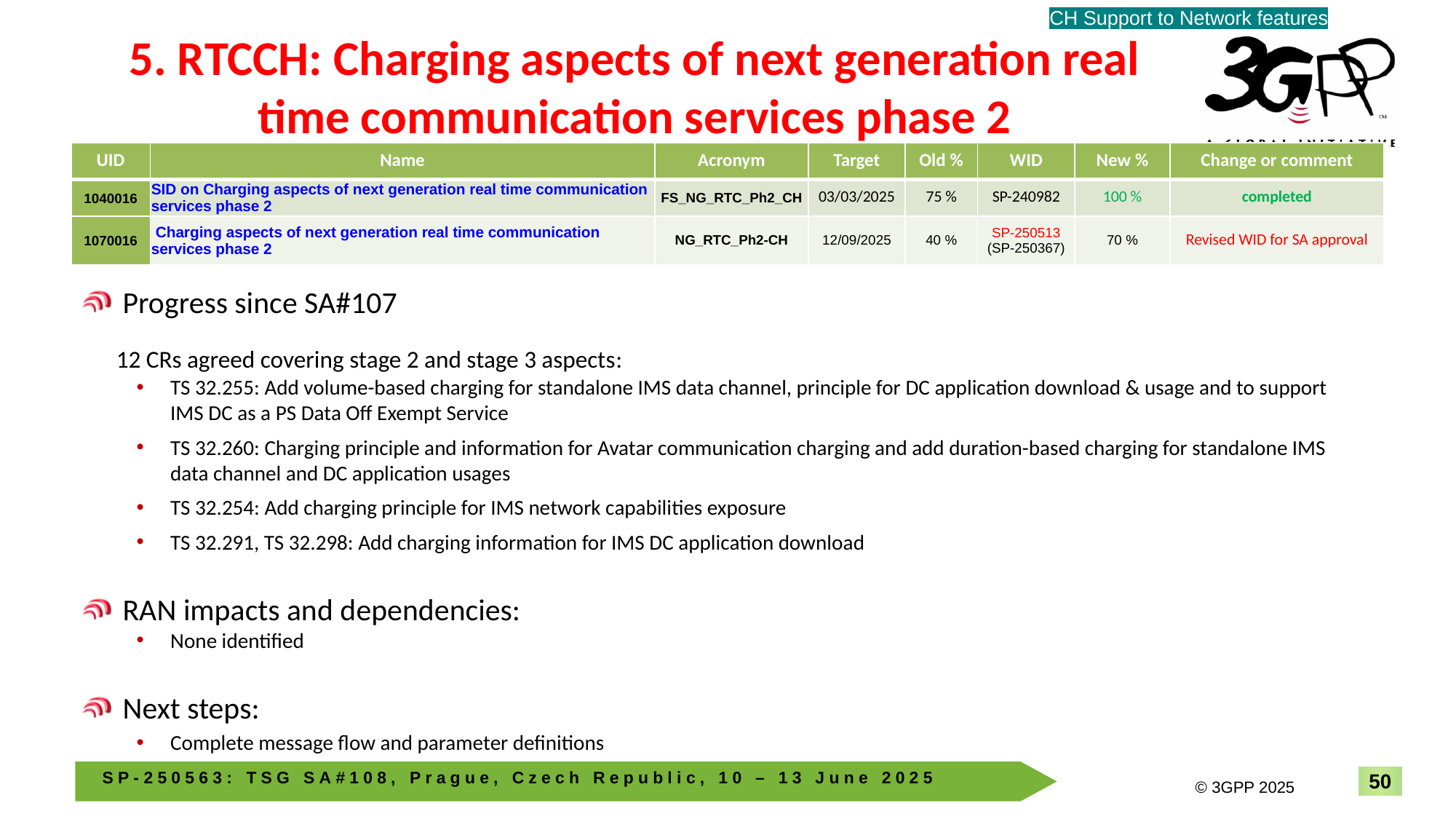

CH Support to Network features
# 5. RTCCH: Charging aspects of next generation real time communication services phase 2
| UID | Name | Acronym | Target | Old % | WID | New % | Change or comment |
| --- | --- | --- | --- | --- | --- | --- | --- |
| 1040016 | SID on Charging aspects of next generation real time communication services phase 2 | FS\_NG\_RTC\_Ph2\_CH | 03/03/2025 | 75 % | SP-240982 | 100 % | completed |
| 1070016 | Charging aspects of next generation real time communication services phase 2 | NG\_RTC\_Ph2-CH | 12/09/2025 | 40 % | SP-250513 (SP-250367) | 70 % | Revised WID for SA approval |
Progress since SA#107

     12 CRs agreed covering stage 2 and stage 3 aspects:
TS 32.255: Add volume-based charging for standalone IMS data channel, principle for DC application download & usage and to support IMS DC as a PS Data Off Exempt Service
TS 32.260: Charging principle and information for Avatar communication charging and add duration-based charging for standalone IMS data channel and DC application usages
TS 32.254: Add charging principle for IMS network capabilities exposure
TS 32.291, TS 32.298: Add charging information for IMS DC application download

RAN impacts and dependencies:
None identified

Next steps:
Complete message flow and parameter definitions